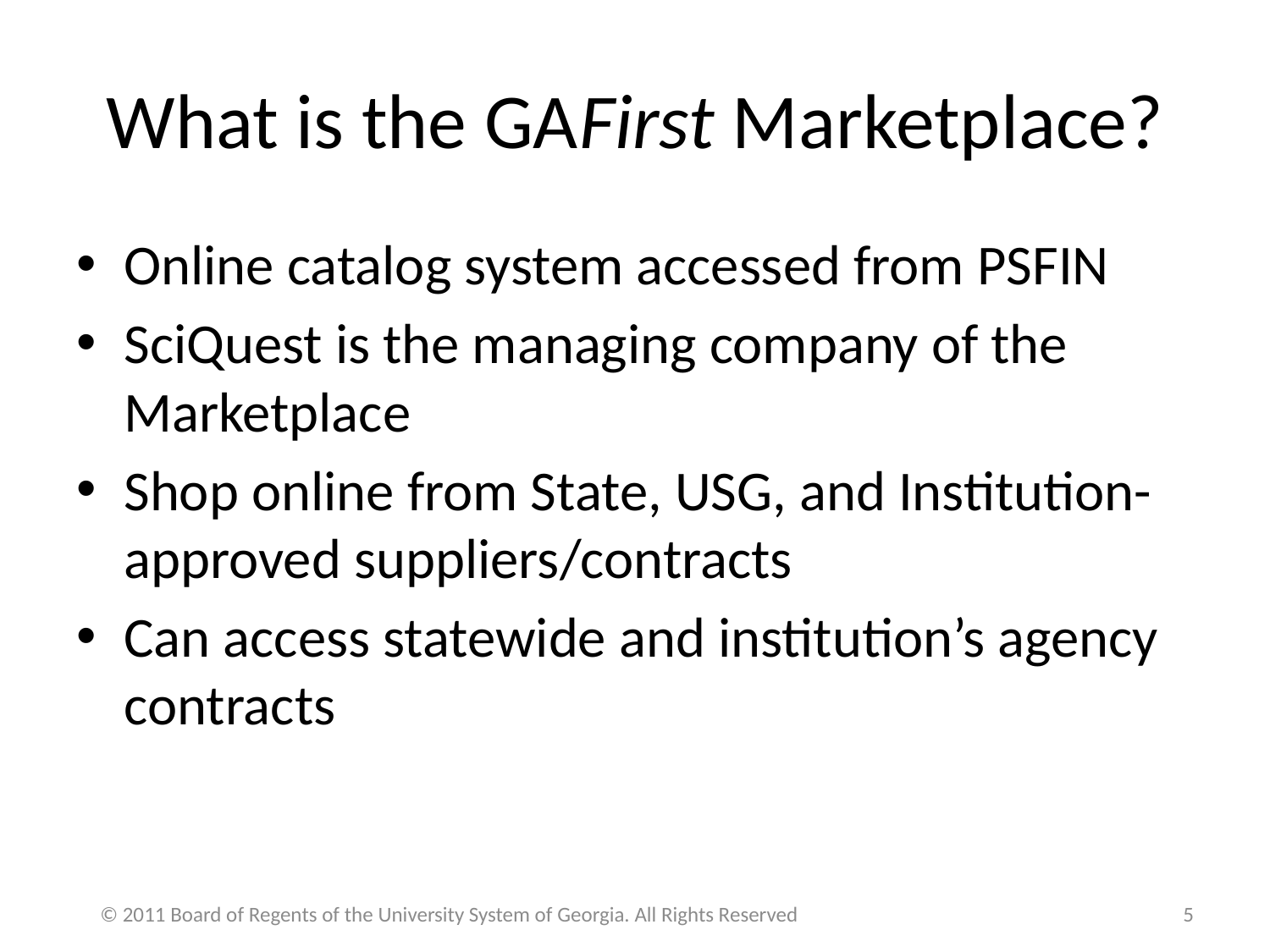

# What is the GAFirst Marketplace?
Online catalog system accessed from PSFIN
SciQuest is the managing company of the Marketplace
Shop online from State, USG, and Institution-approved suppliers/contracts
Can access statewide and institution’s agency contracts
© 2011 Board of Regents of the University System of Georgia. All Rights Reserved
5